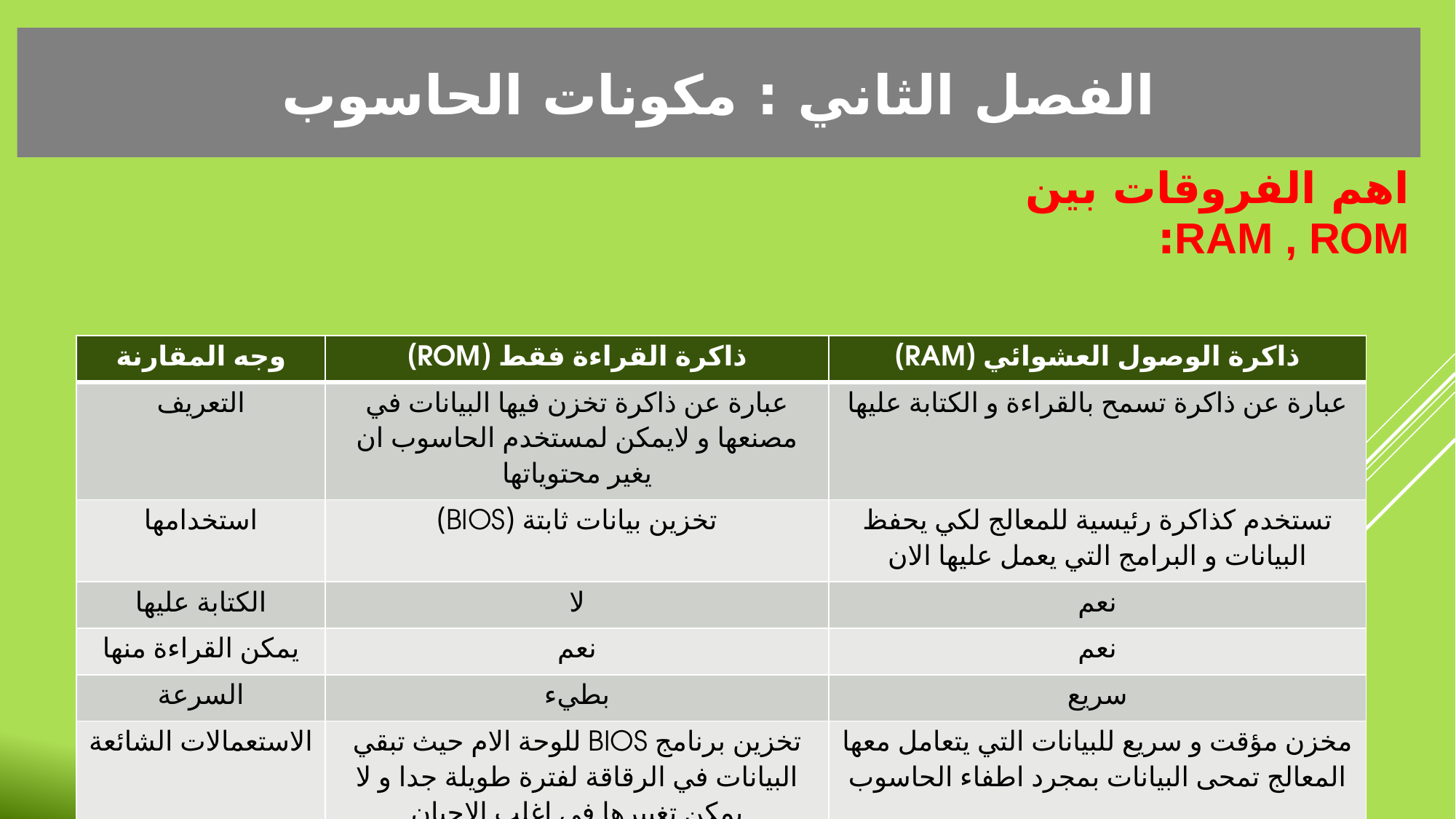

الفصل الثاني : مكونات الحاسوب
اهم الفروقات بين RAM , ROM:
| وجه المقارنة | ذاكرة القراءة فقط (ROM) | ذاكرة الوصول العشوائي (RAM) |
| --- | --- | --- |
| التعريف | عبارة عن ذاكرة تخزن فيها البيانات في مصنعها و لايمكن لمستخدم الحاسوب ان يغير محتوياتها | عبارة عن ذاكرة تسمح بالقراءة و الكتابة عليها |
| استخدامها | تخزين بيانات ثابتة (BIOS) | تستخدم كذاكرة رئيسية للمعالج لكي يحفظ البيانات و البرامج التي يعمل عليها الان |
| الكتابة عليها | لا | نعم |
| يمكن القراءة منها | نعم | نعم |
| السرعة | بطيء | سريع |
| الاستعمالات الشائعة | تخزين برنامج BIOS للوحة الام حيث تبقي البيانات في الرقاقة لفترة طويلة جدا و لا يمكن تغييرها في اغلب الاحيان | مخزن مؤقت و سريع للبيانات التي يتعامل معها المعالج تمحى البيانات بمجرد اطفاء الحاسوب |